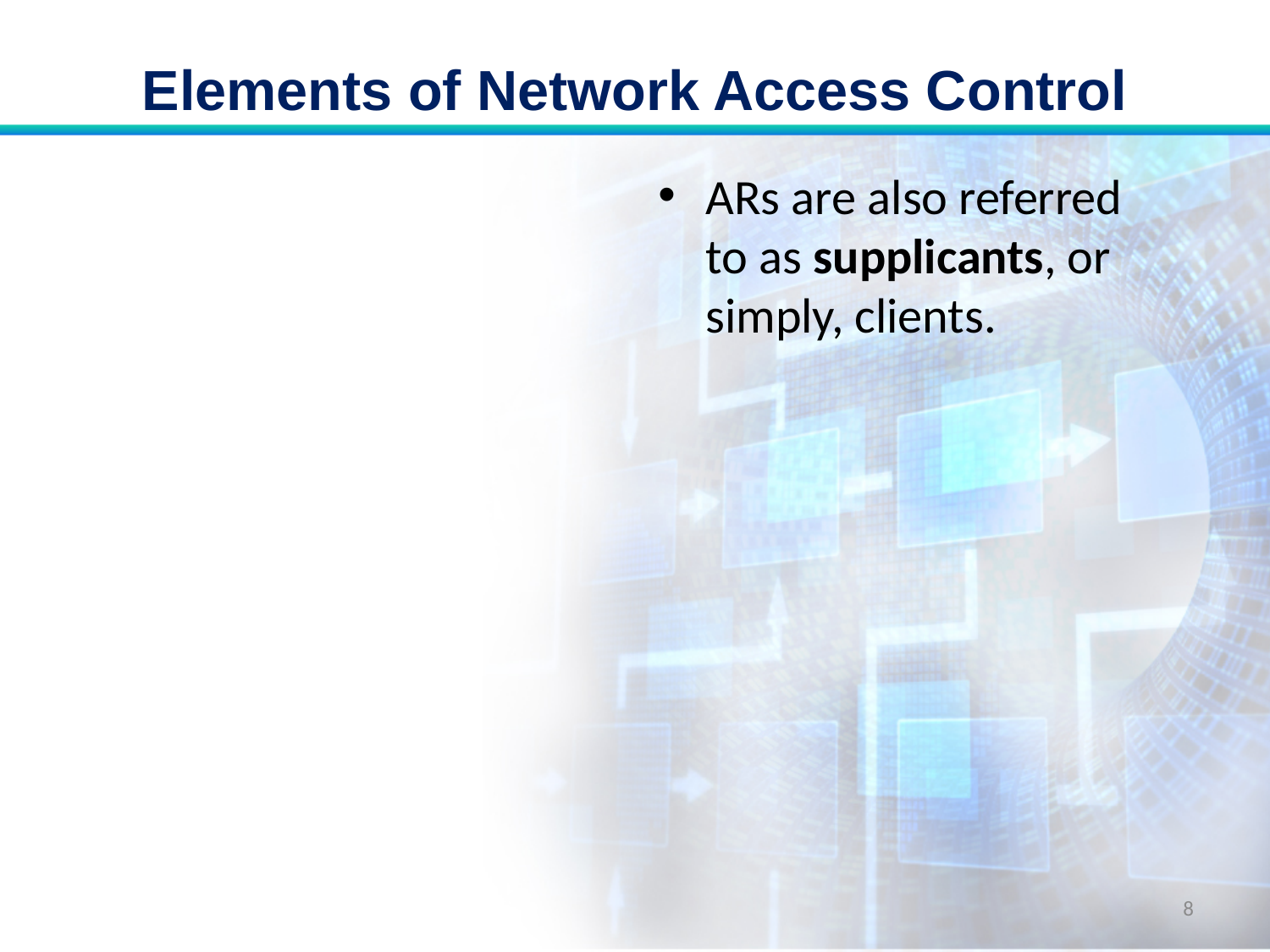

# Elements of Network Access Control
ARs are also referred to as supplicants, or simply, clients.
8